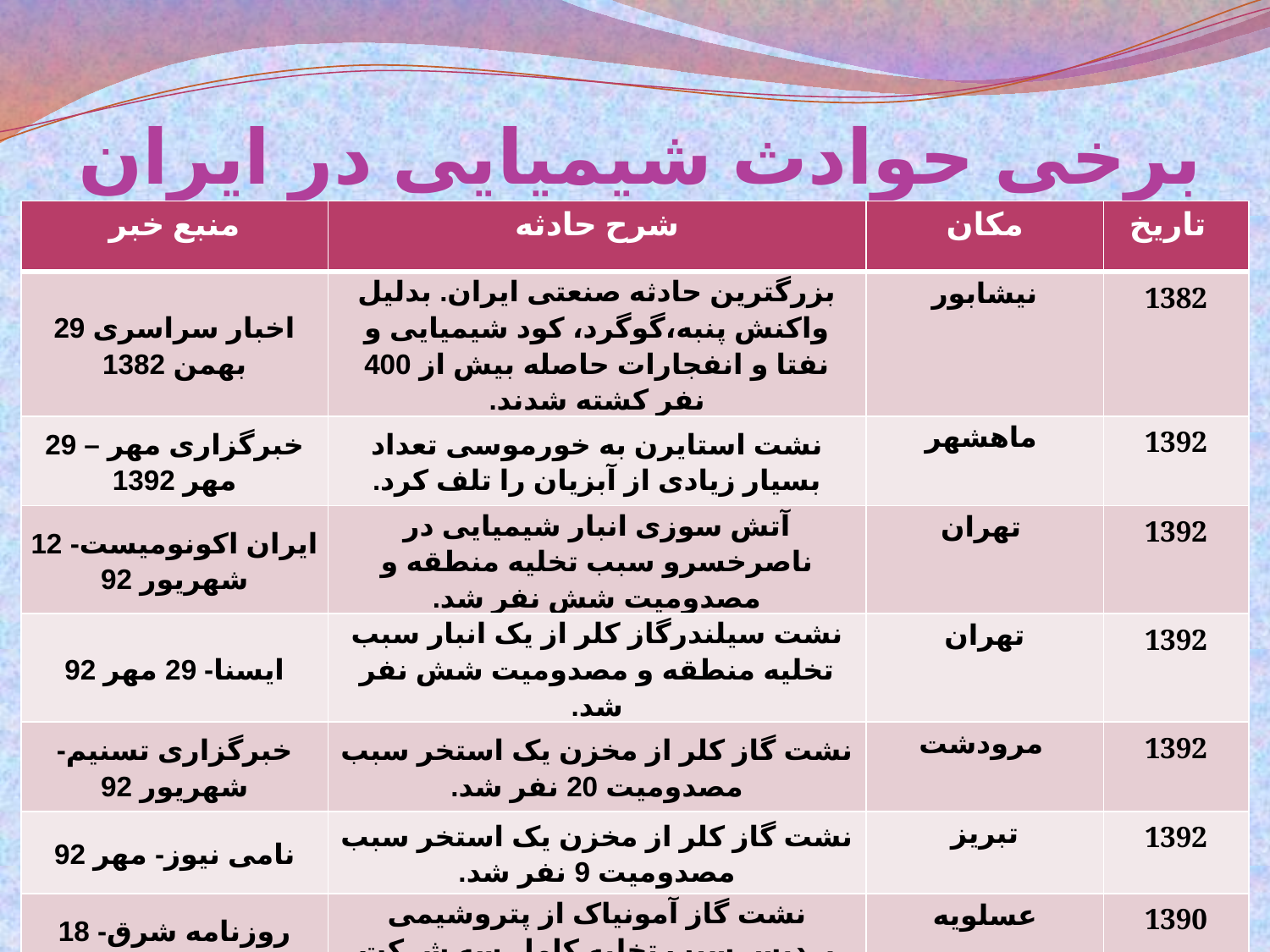

# برخی حوادث شیمیایی در ایران
| منبع خبر | شرح حادثه | مکان | تاریخ |
| --- | --- | --- | --- |
| اخبار سراسری 29 بهمن 1382 | بزرگترین حادثه صنعتی ایران. بدلیل واکنش پنبه،گوگرد، کود شیمیایی و نفتا و انفجارات حاصله بیش از 400 نفر کشته شدند. | نیشابور | 1382 |
| خبرگزاری مهر – 29 مهر 1392 | نشت استایرن به خورموسی تعداد بسیار زیادی از آبزیان را تلف کرد. | ماهشهر | 1392 |
| ایران اکونومیست- 12 شهریور 92 | آتش سوزی انبار شیمیایی در ناصرخسرو سبب تخلیه منطقه و مصدومیت شش نفر شد. | تهران | 1392 |
| ایسنا- 29 مهر 92 | نشت سیلندرگاز کلر از یک انبار سبب تخلیه منطقه و مصدومیت شش نفر شد. | تهران | 1392 |
| خبرگزاری تسنیم-شهریور 92 | نشت گاز کلر از مخزن یک استخر سبب مصدومیت 20 نفر شد. | مرودشت | 1392 |
| نامی نیوز- مهر 92 | نشت گاز کلر از مخزن یک استخر سبب مصدومیت 9 نفر شد. | تبریز | 1392 |
| روزنامه شرق- 18 مرداد 90 | نشت گاز آمونیاک از پتروشیمی پردیس سبب تخلیه کامل سه شرکت بزرگ منطقه شد. | عسلویه | 1390 |